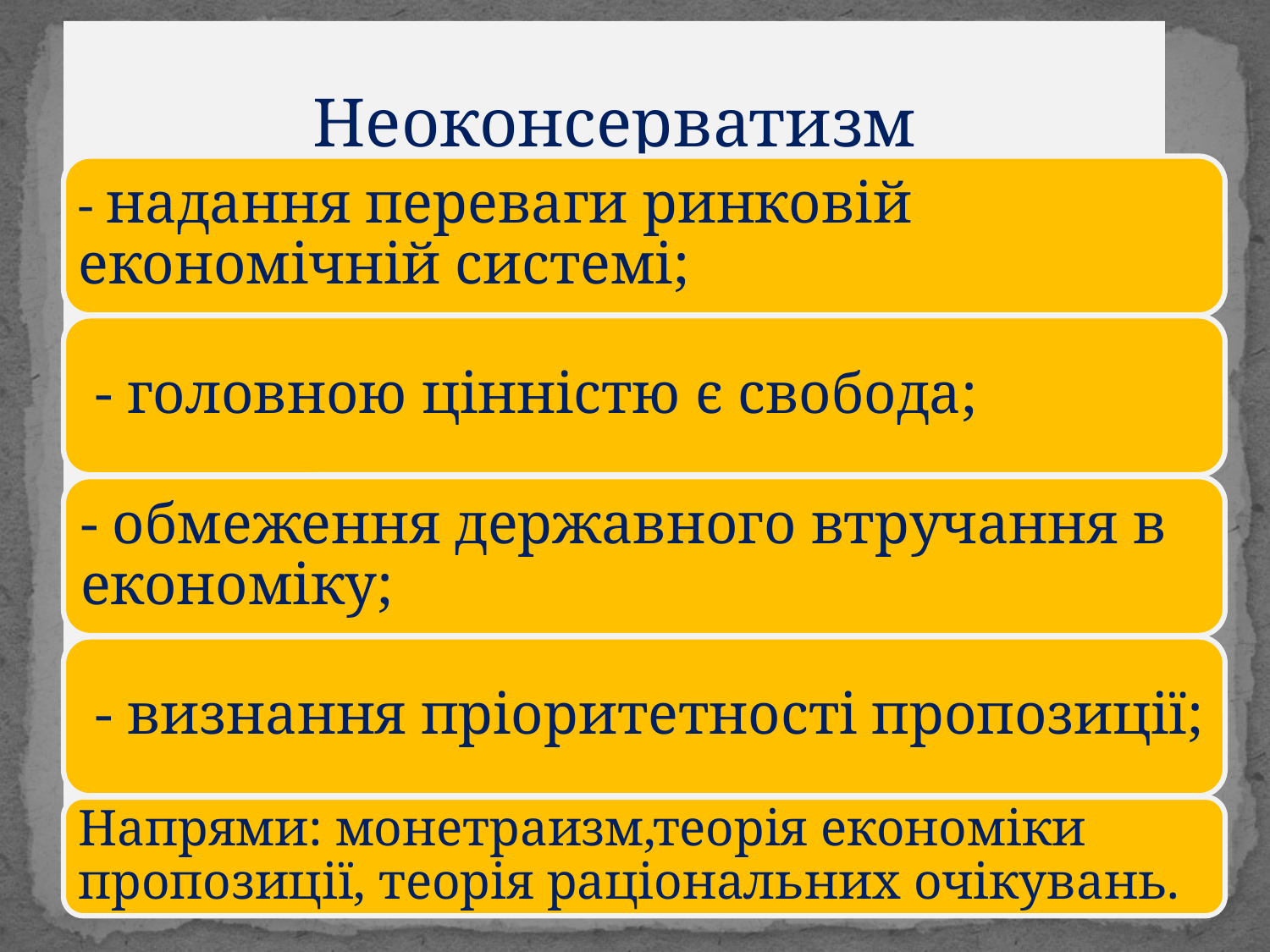

# Неоконсерватизм

- надання переваги ринковій економічній системі;

 - головною цінністю є свобода;

- обмеження державного втручання в економіку;

 - визнання пріоритетності пропозиції;

Напрями: монетраизм,теорія економіки пропозиції, теорія раціональних очікувань.